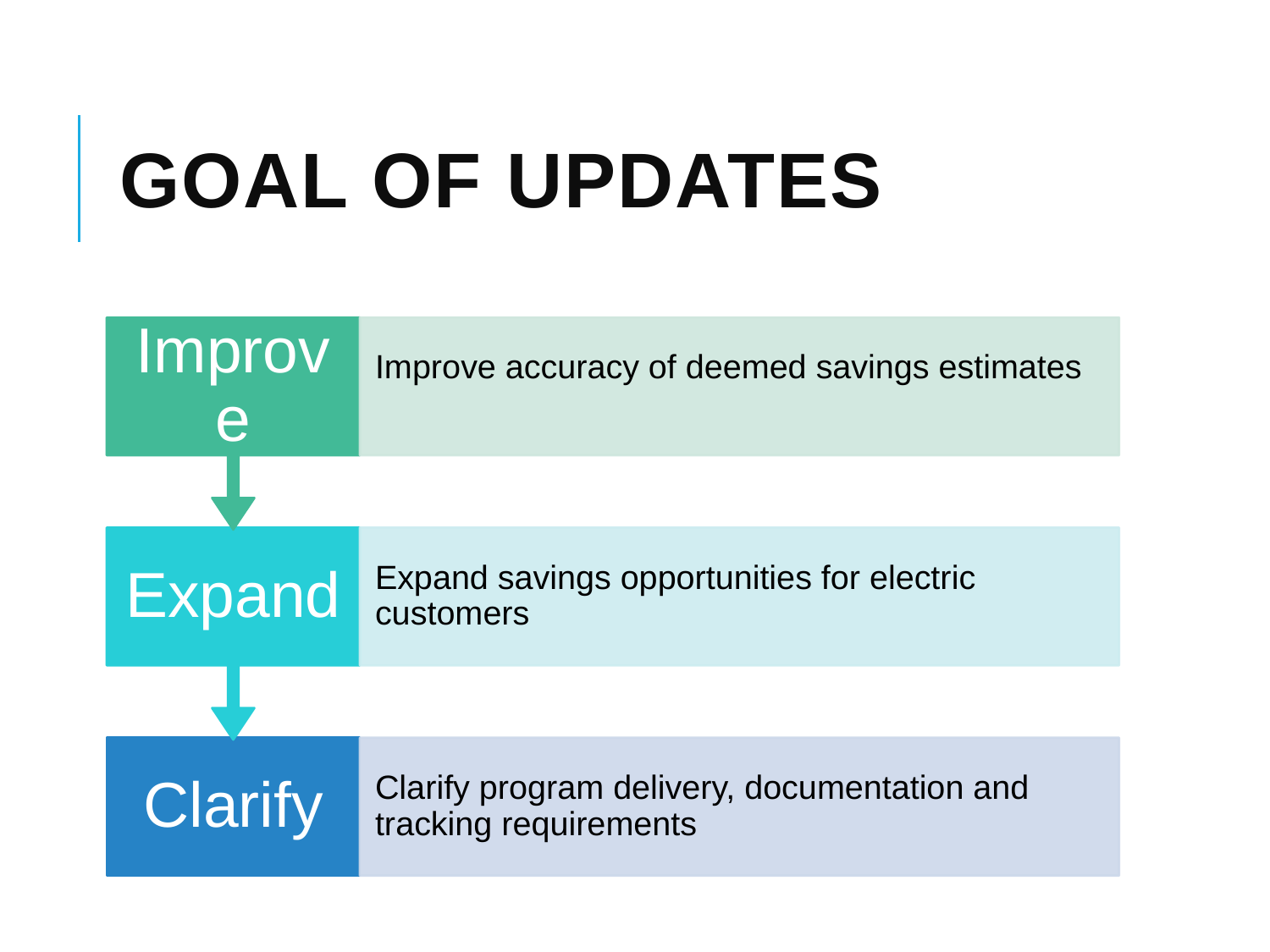

# Goal of Updates
Clarify
Clarify program delivery, documentation and tracking requirements
Expand
Expand savings opportunities for electric customers
Improve
Improve accuracy of deemed savings estimates